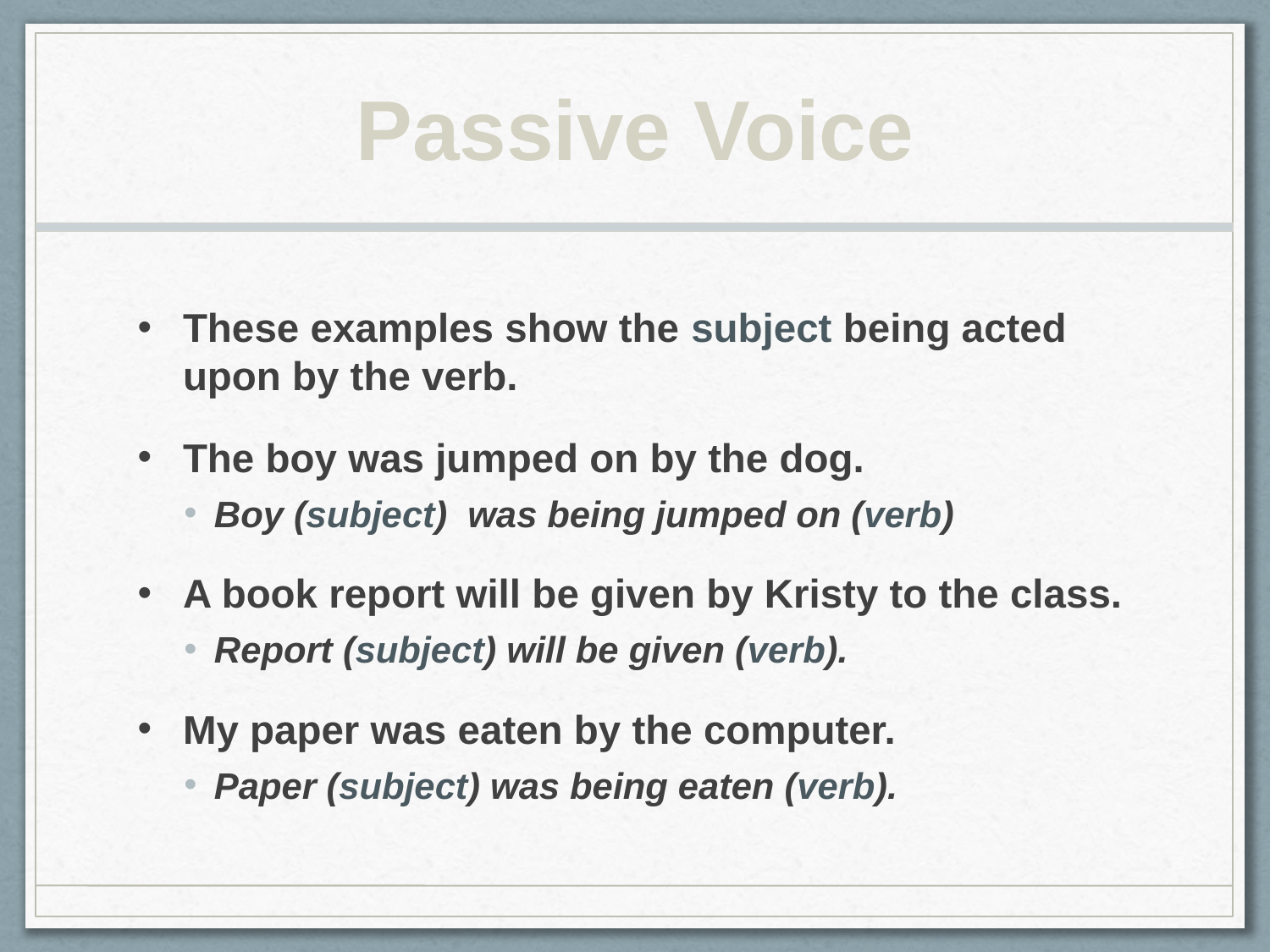

# Passive Voice
These examples show the subject being acted upon by the verb.
The boy was jumped on by the dog.
Boy (subject)  was being jumped on (verb)
A book report will be given by Kristy to the class.
Report (subject) will be given (verb).
My paper was eaten by the computer.
Paper (subject) was being eaten (verb).